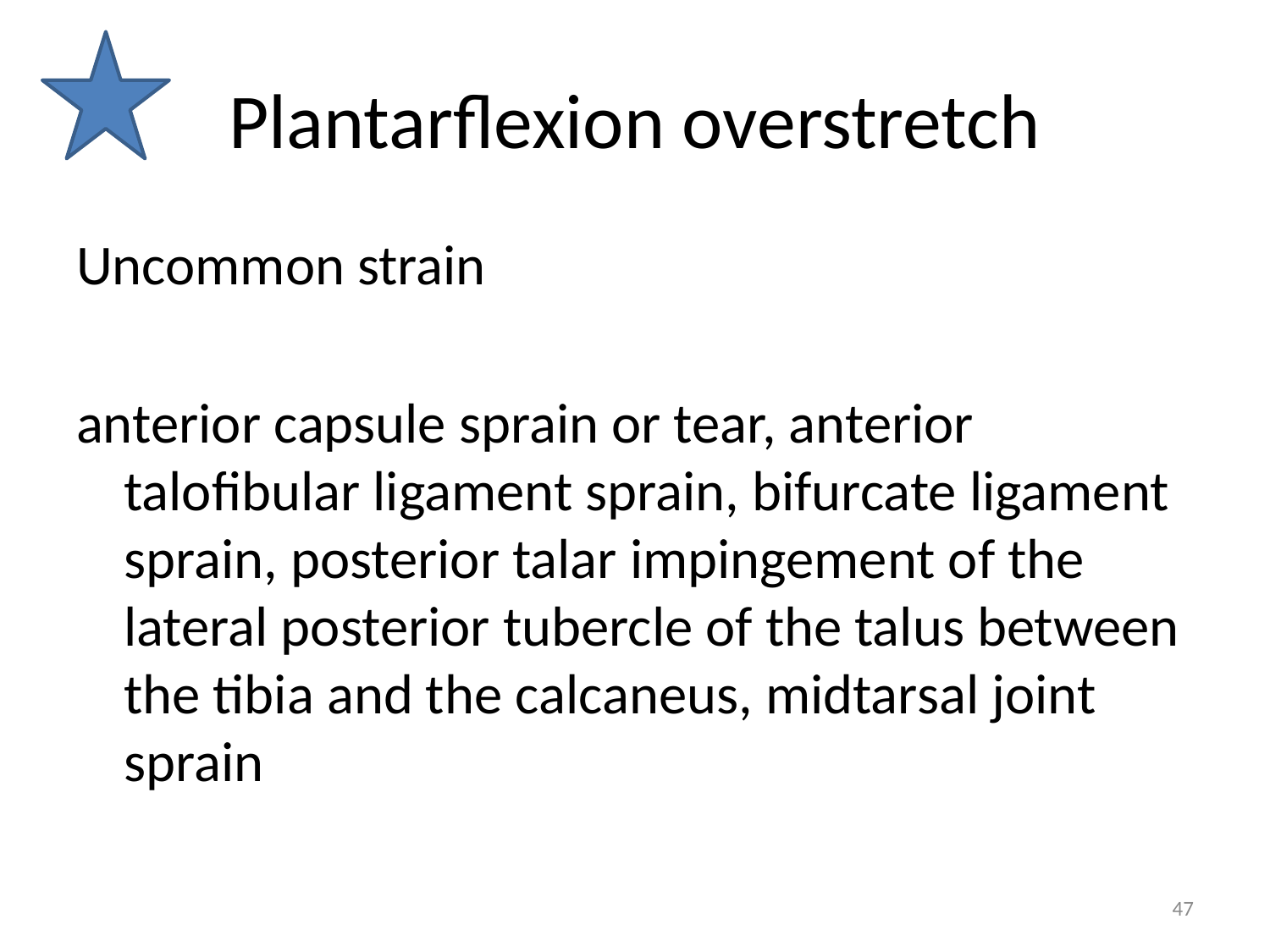

# Plantarflexion overstretch
Uncommon strain

anterior capsule sprain or tear, anterior talofibular ligament sprain, bifurcate ligament sprain, posterior talar impingement of the lateral posterior tubercle of the talus between the tibia and the calcaneus, midtarsal joint sprain
47